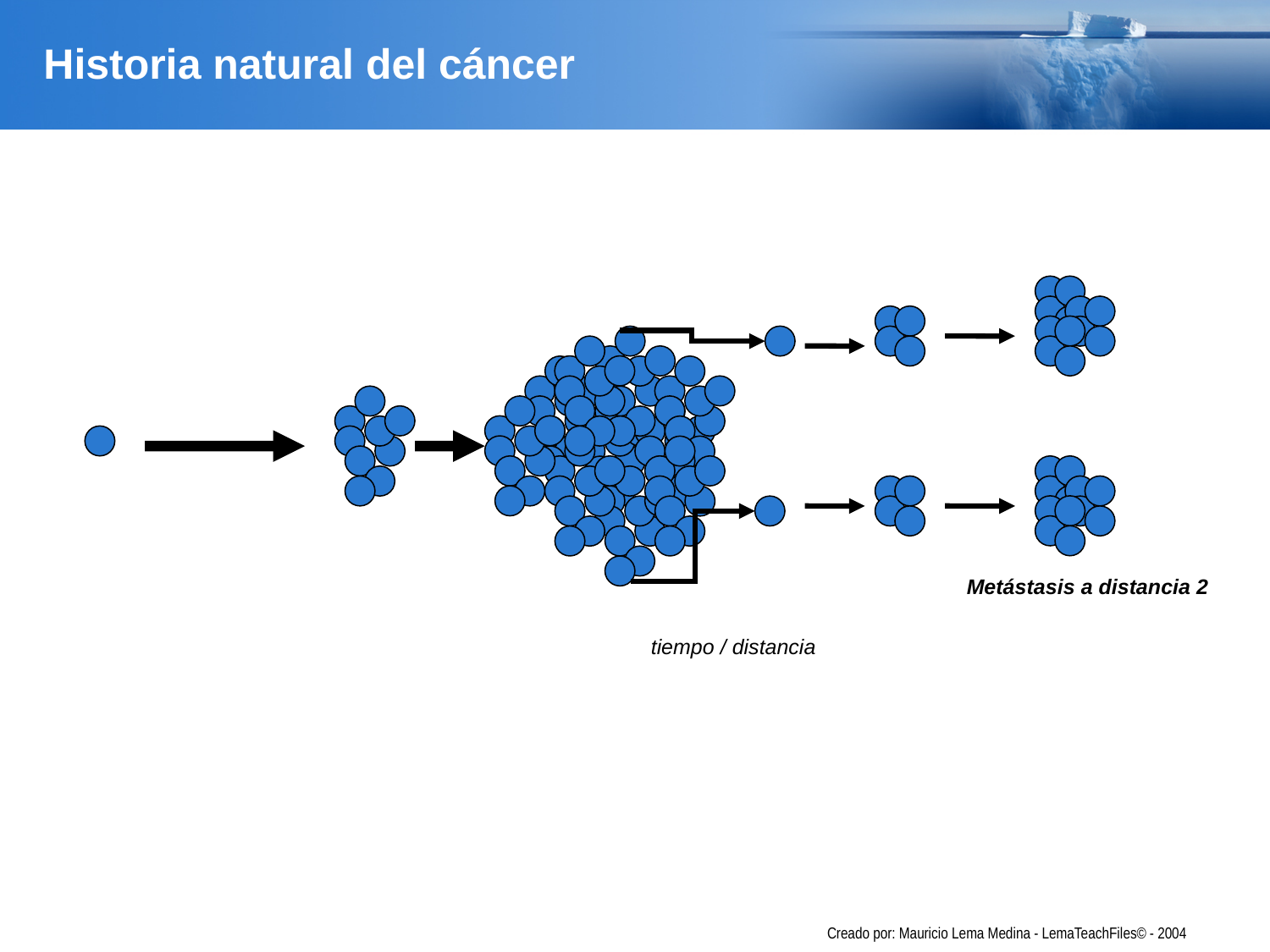

# Historia natural del cáncer

Metástasis a distancia 2
tiempo / distancia
Creado por: Mauricio Lema Medina - LemaTeachFiles© - 2004